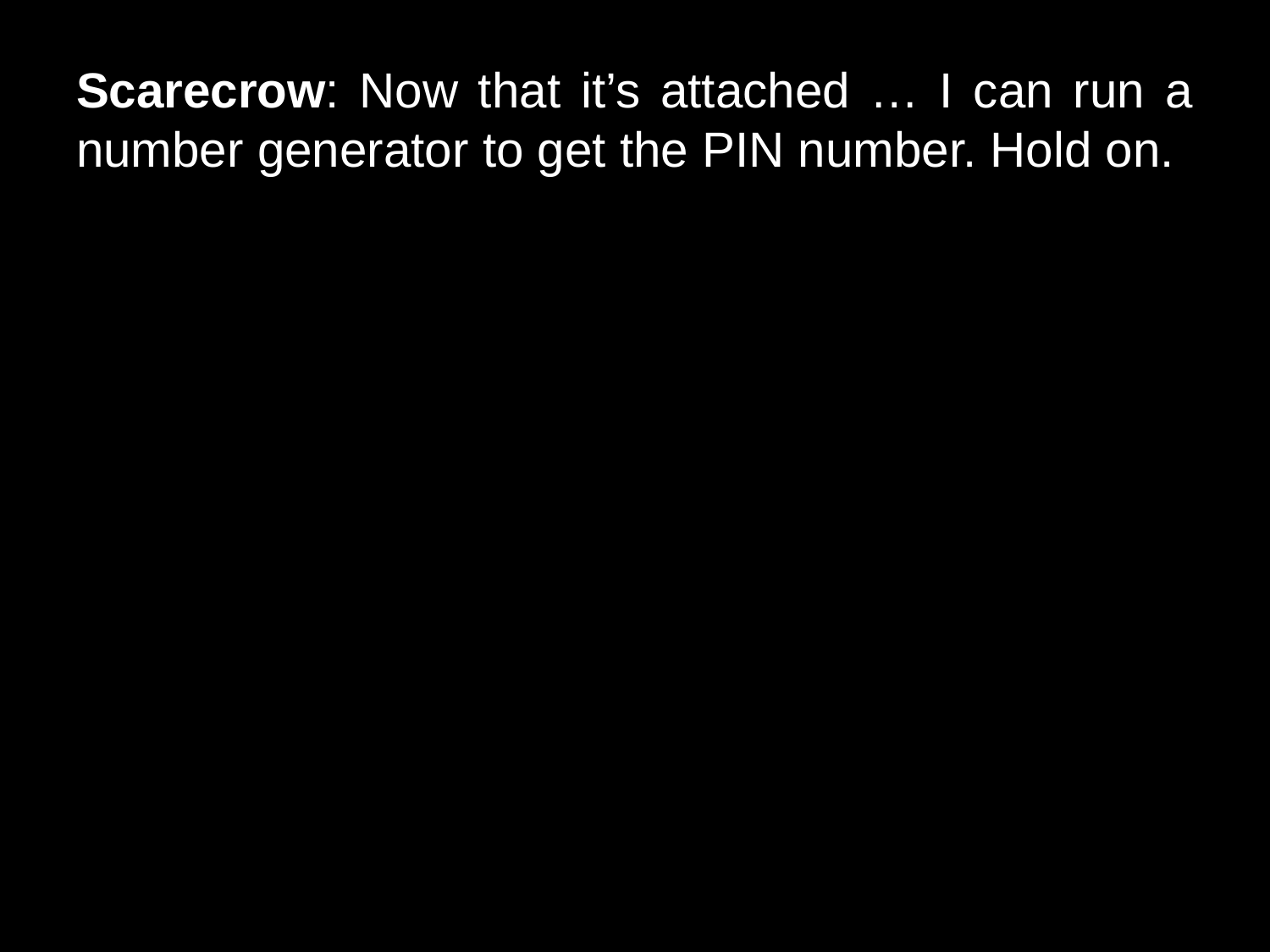

# Scarecrow: Now that it’s attached … I can run a number generator to get the PIN number. Hold on.